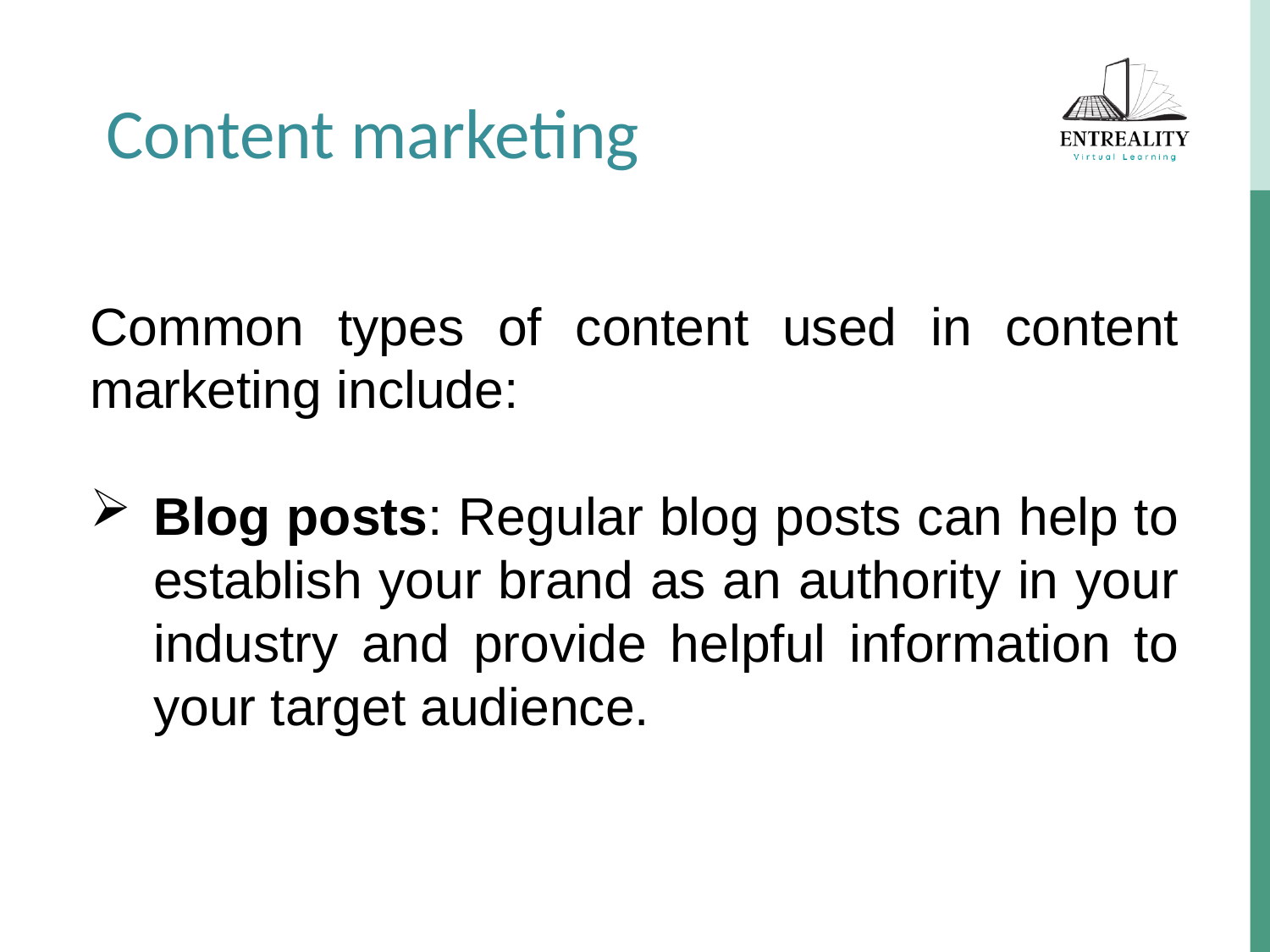

Content marketing

Common types of content used in content marketing include:

Blog posts: Regular blog posts can help to establish your brand as an authority in your industry and provide helpful information to your target audience.